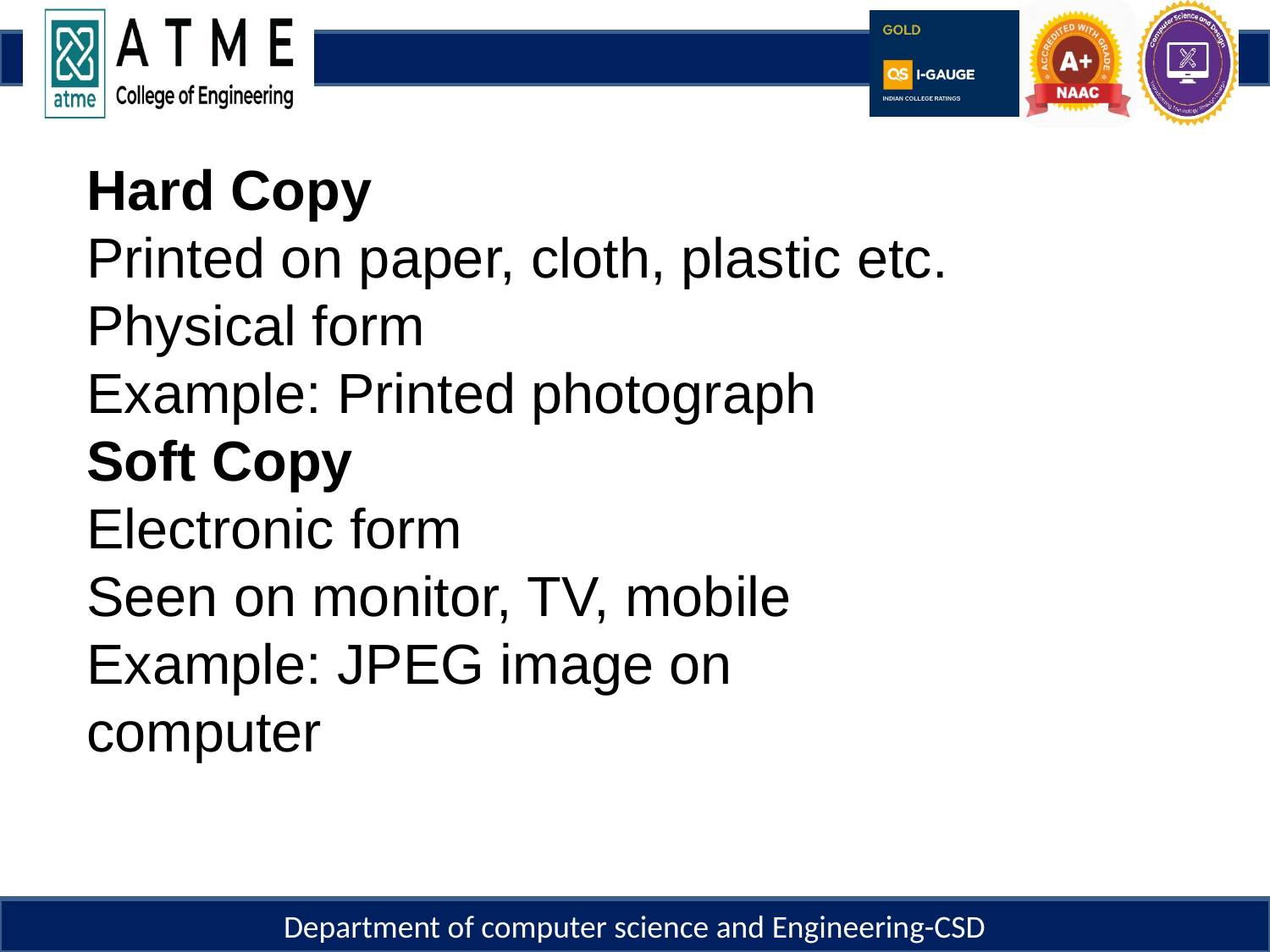

Hard Copy
Printed on paper, cloth, plastic etc.
Physical form
Example: Printed photograph
Soft Copy
Electronic form
Seen on monitor, TV, mobile
Example: JPEG image on computer

Department of computer science and Engineering-CSD